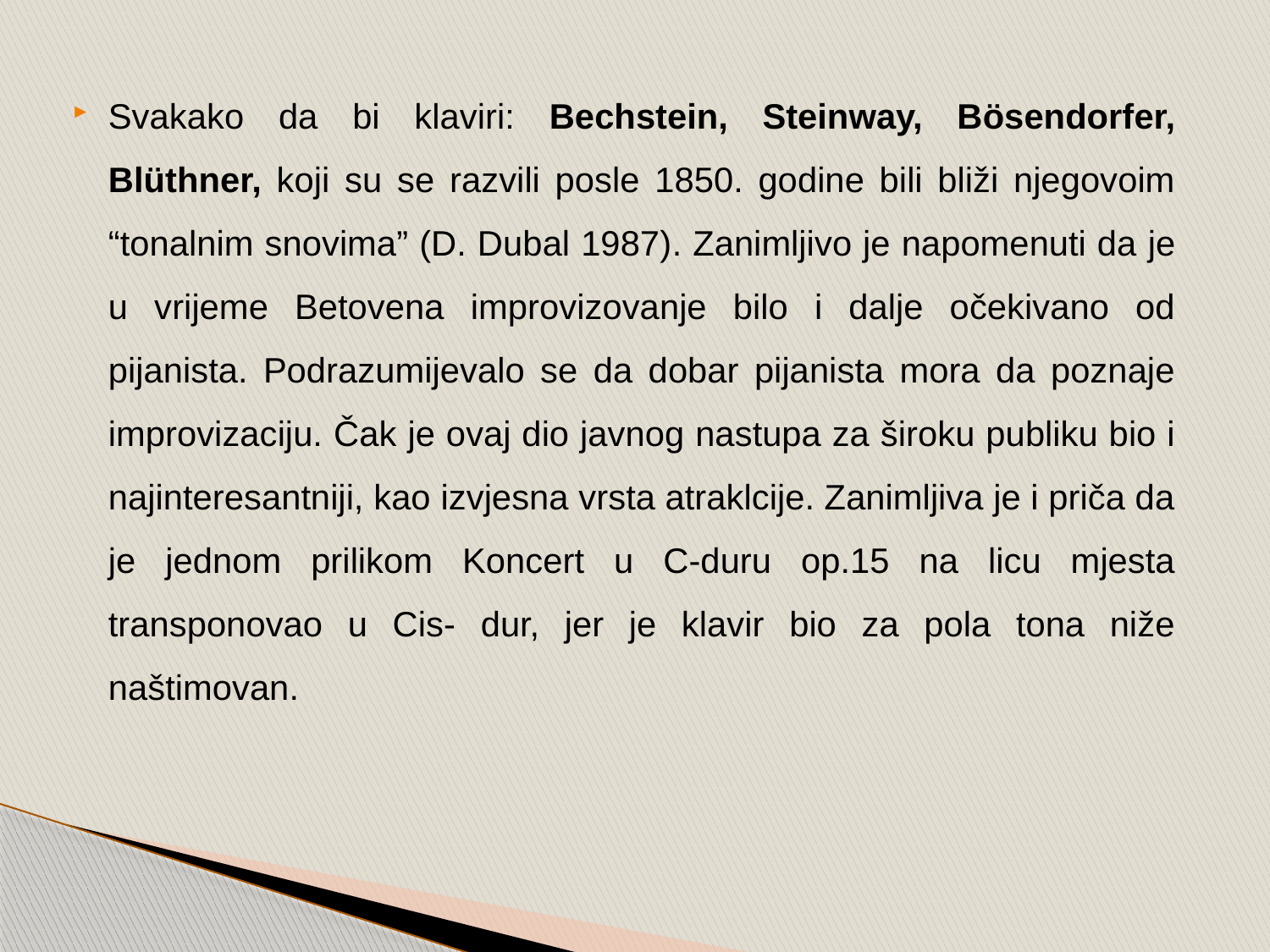

Svakako da bi klaviri: Bechstein, Steinway, Bösendorfer, Blüthner, koji su se razvili posle 1850. godine bili bliži njegovoim “tonalnim snovima” (D. Dubal 1987). Zanimljivo je napomenuti da je u vrijeme Betovena improvizovanje bilo i dalje očekivano od pijanista. Podrazumijevalo se da dobar pijanista mora da poznaje improvizaciju. Čak je ovaj dio javnog nastupa za široku publiku bio i najinteresantniji, kao izvjesna vrsta atraklcije. Zanimljiva je i priča da je jednom prilikom Koncert u C-duru op.15 na licu mjesta transponovao u Cis- dur, jer je klavir bio za pola tona niže naštimovan.